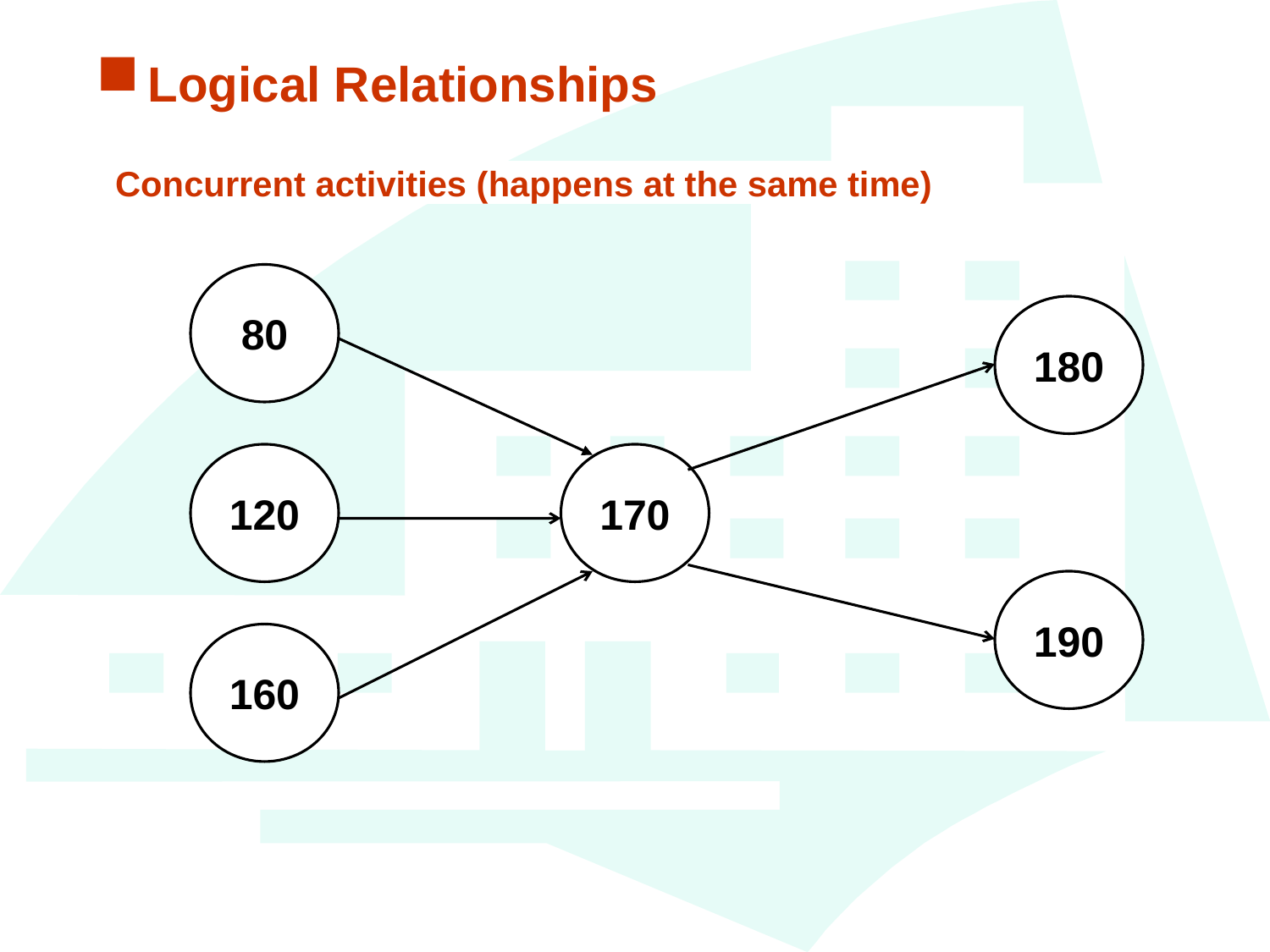

Logical Relationships
Concurrent activities (happens at the same time)
80
180

120
170

190
160